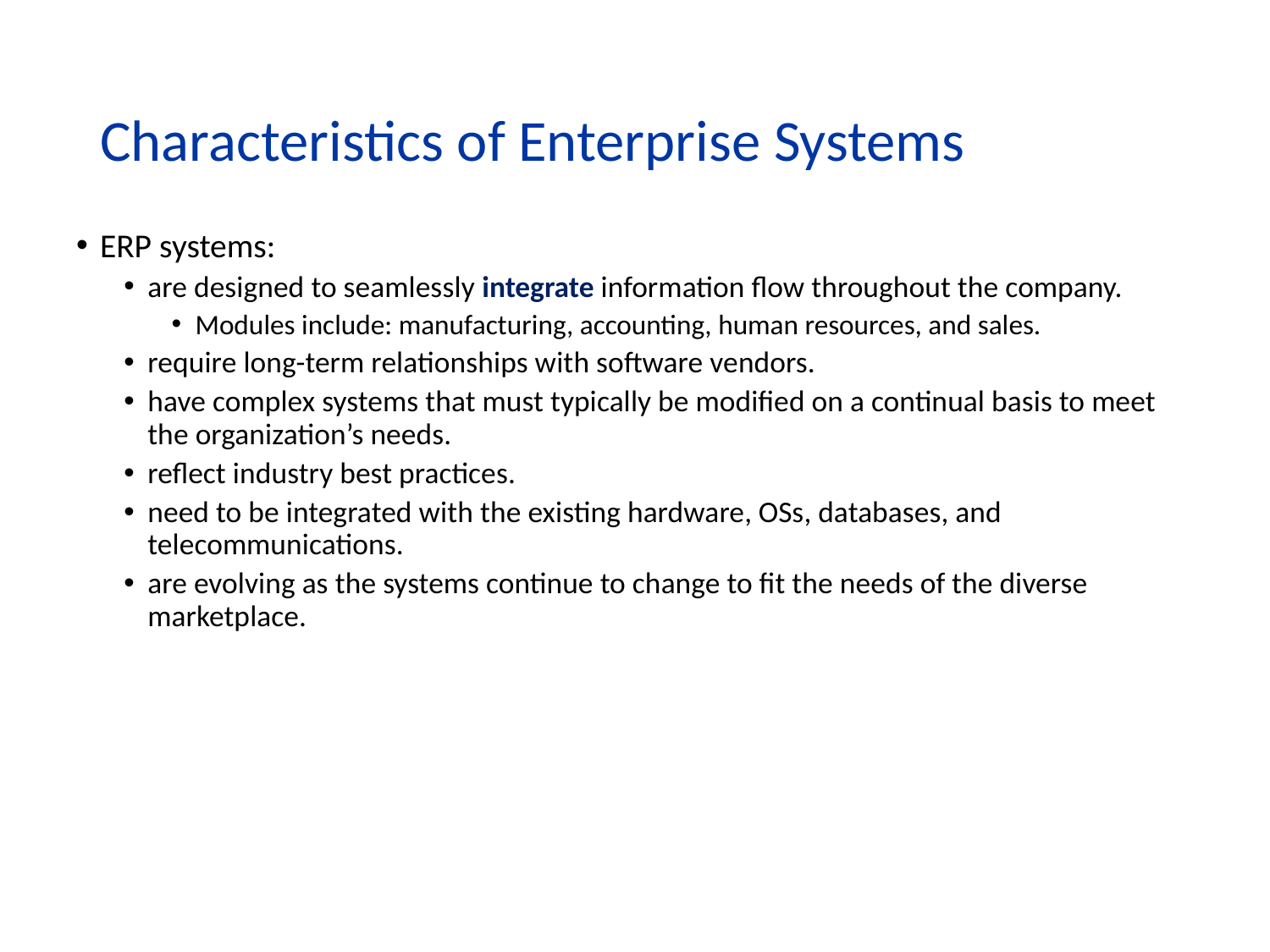

# Characteristics of Enterprise Systems
ERP systems:
are designed to seamlessly integrate information flow throughout the company.
Modules include: manufacturing, accounting, human resources, and sales.
require long-term relationships with software vendors.
have complex systems that must typically be modified on a continual basis to meet the organization’s needs.
reflect industry best practices.
need to be integrated with the existing hardware, OSs, databases, and telecommunications.
are evolving as the systems continue to change to fit the needs of the diverse marketplace.